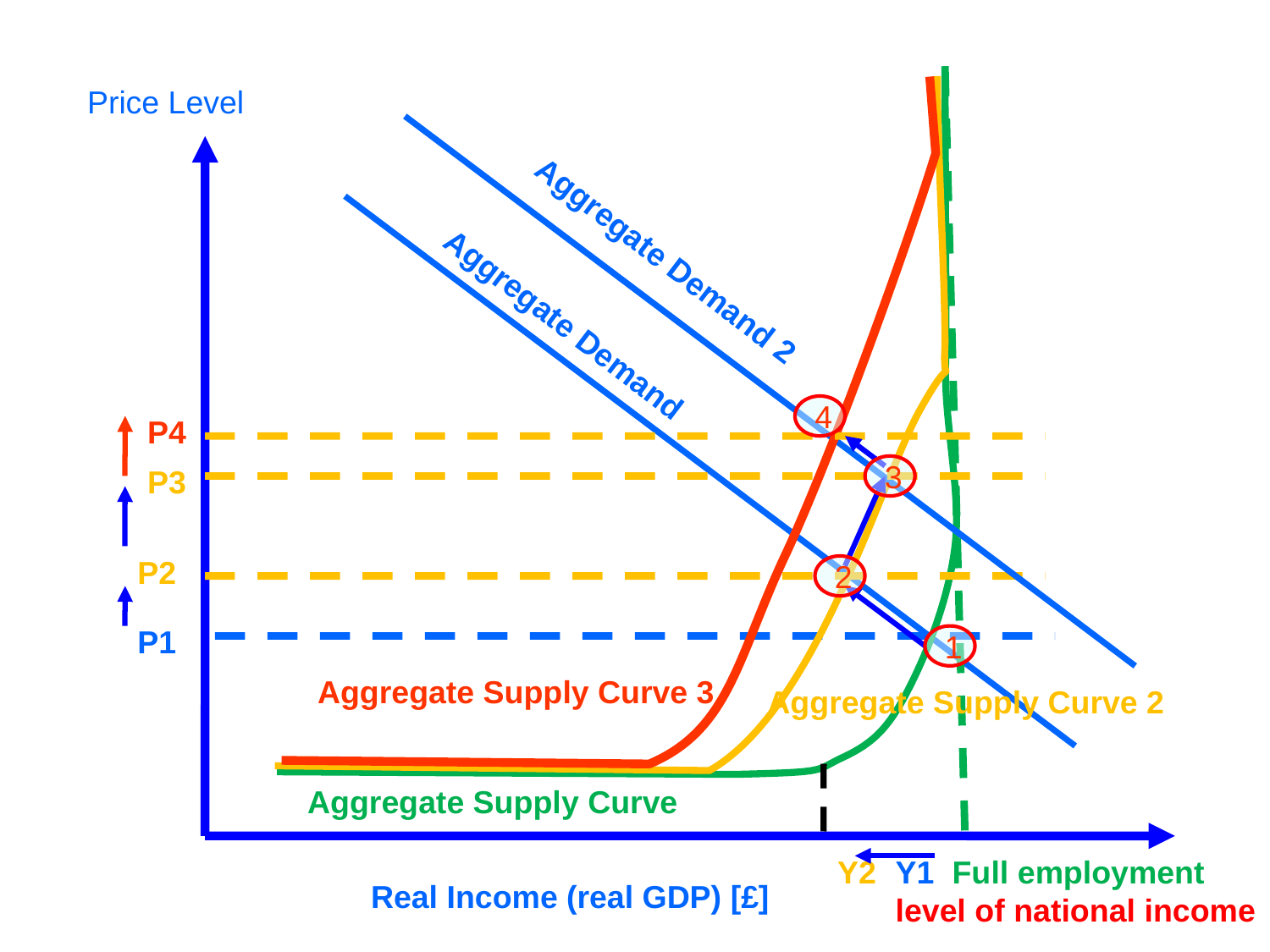

Price Level

Aggregate Demand 2
Aggregate Demand
4
P4

P3
3

P2
2

P1
1

Aggregate Supply Curve 3
Aggregate Supply Curve 2
Aggregate Supply Curve

Y2
Y1  Full employment level of national income
Real Income (real GDP) [£]